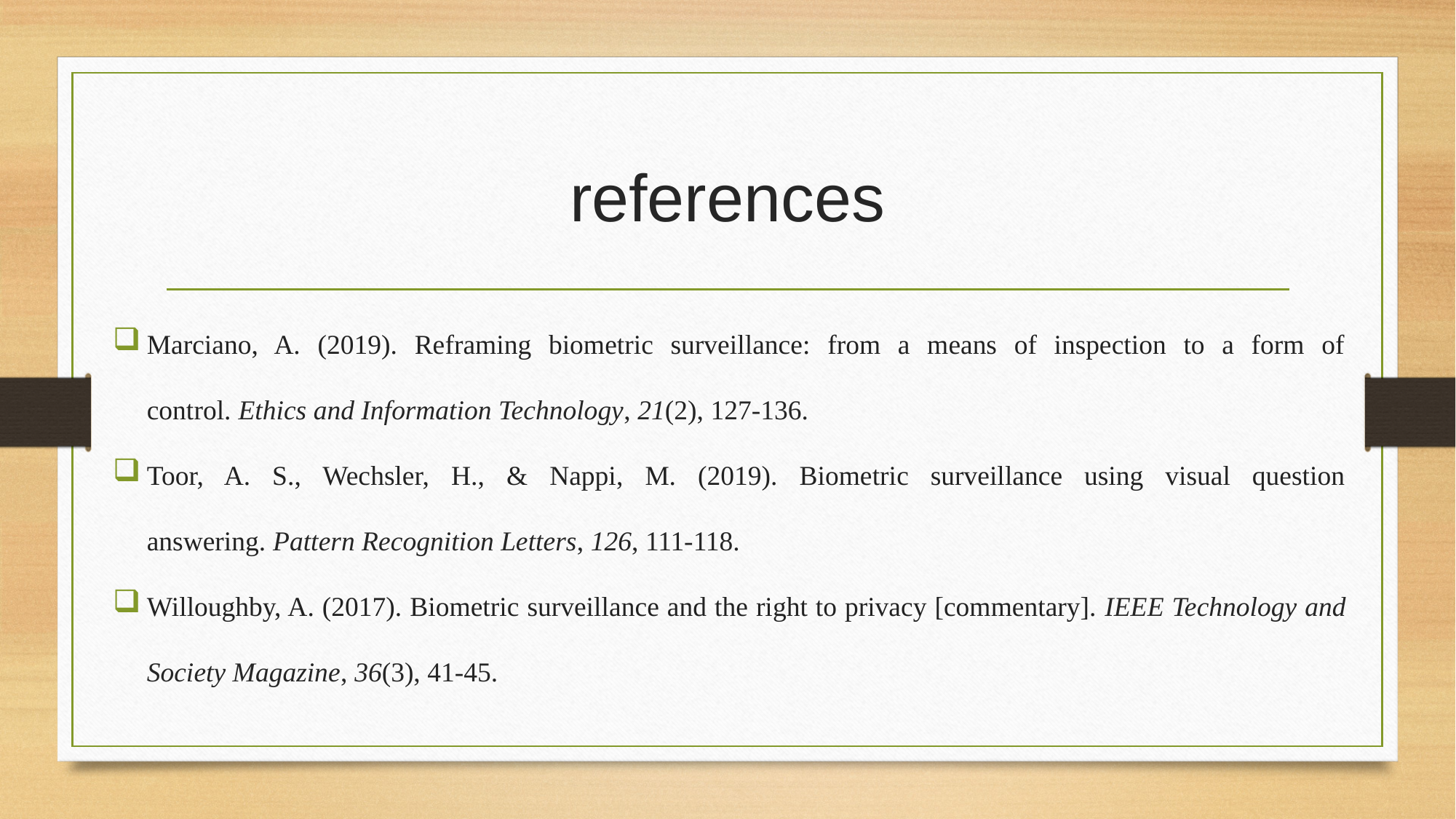

# references
Marciano, A. (2019). Reframing biometric surveillance: from a means of inspection to a form of control. Ethics and Information Technology, 21(2), 127-136.
Toor, A. S., Wechsler, H., & Nappi, M. (2019). Biometric surveillance using visual question answering. Pattern Recognition Letters, 126, 111-118.
Willoughby, A. (2017). Biometric surveillance and the right to privacy [commentary]. IEEE Technology and Society Magazine, 36(3), 41-45.